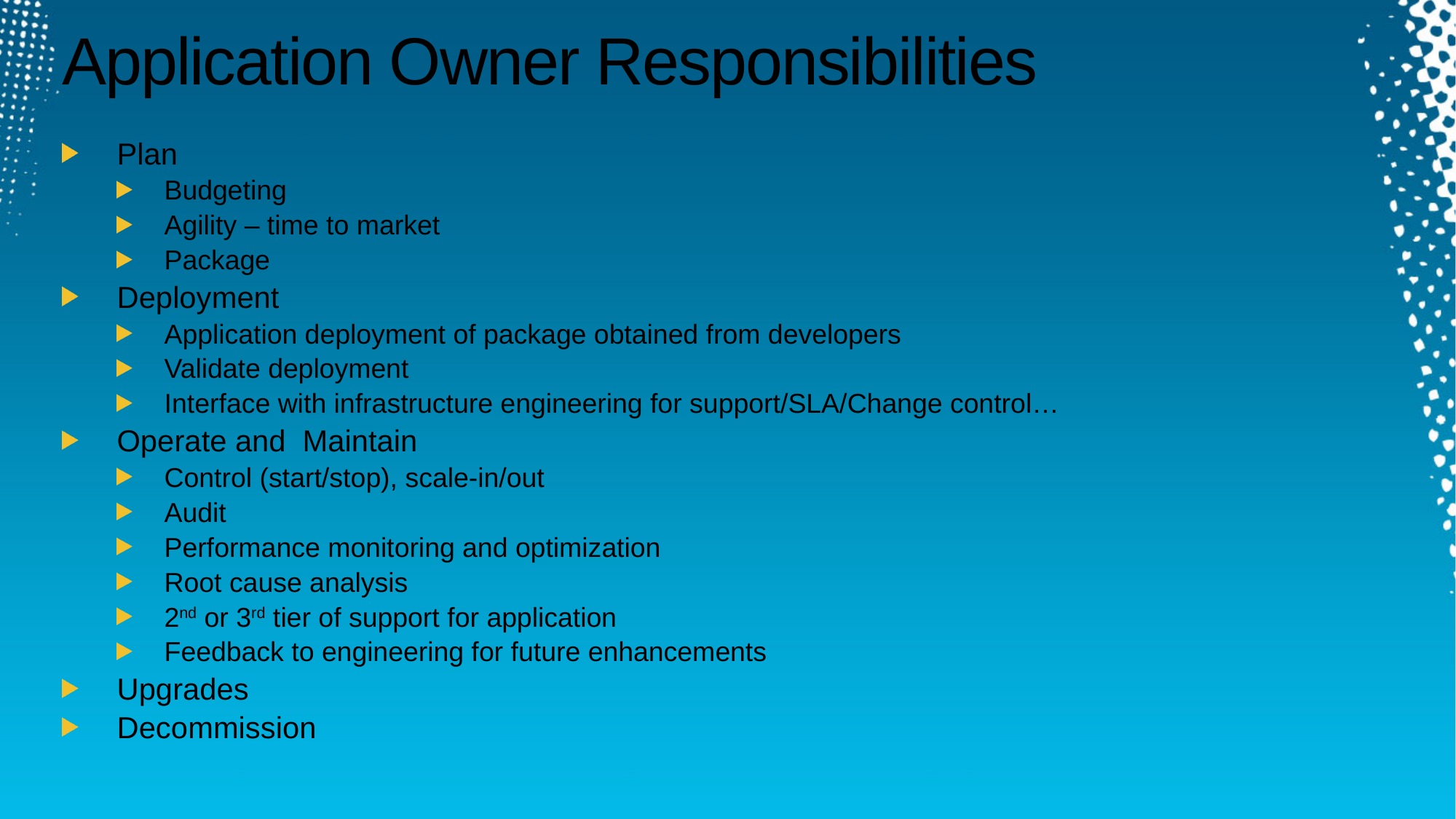

# Application Owner Responsibilities
Plan
Budgeting
Agility – time to market
Package
Deployment
Application deployment of package obtained from developers
Validate deployment
Interface with infrastructure engineering for support/SLA/Change control…
Operate and  Maintain
Control (start/stop), scale-in/out
Audit
Performance monitoring and optimization
Root cause analysis
2nd or 3rd tier of support for application
Feedback to engineering for future enhancements
Upgrades
Decommission